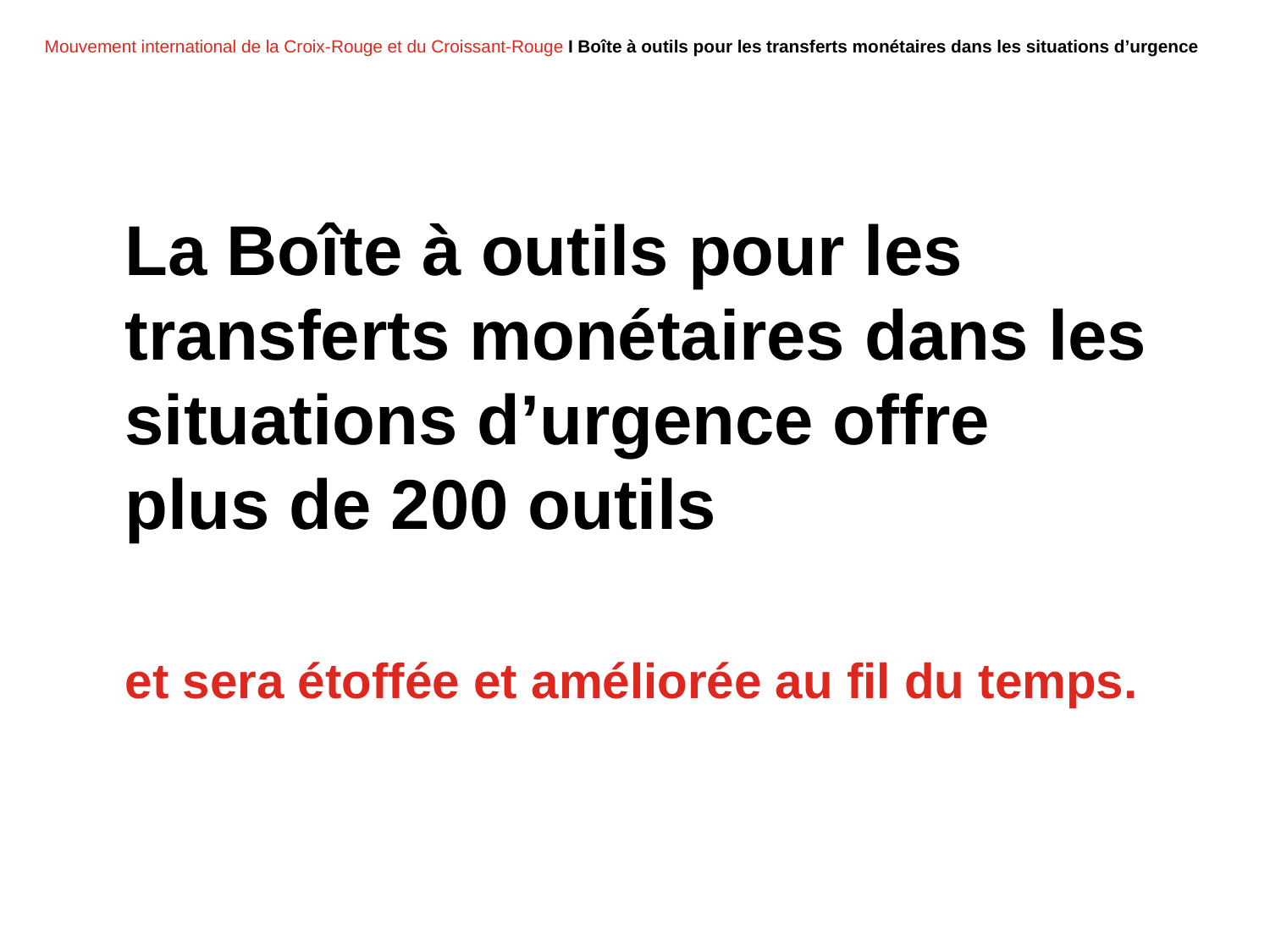

La Boîte à outils pour les transferts monétaires dans les situations d’urgence offre plus de 200 outils
et sera étoffée et améliorée au fil du temps.